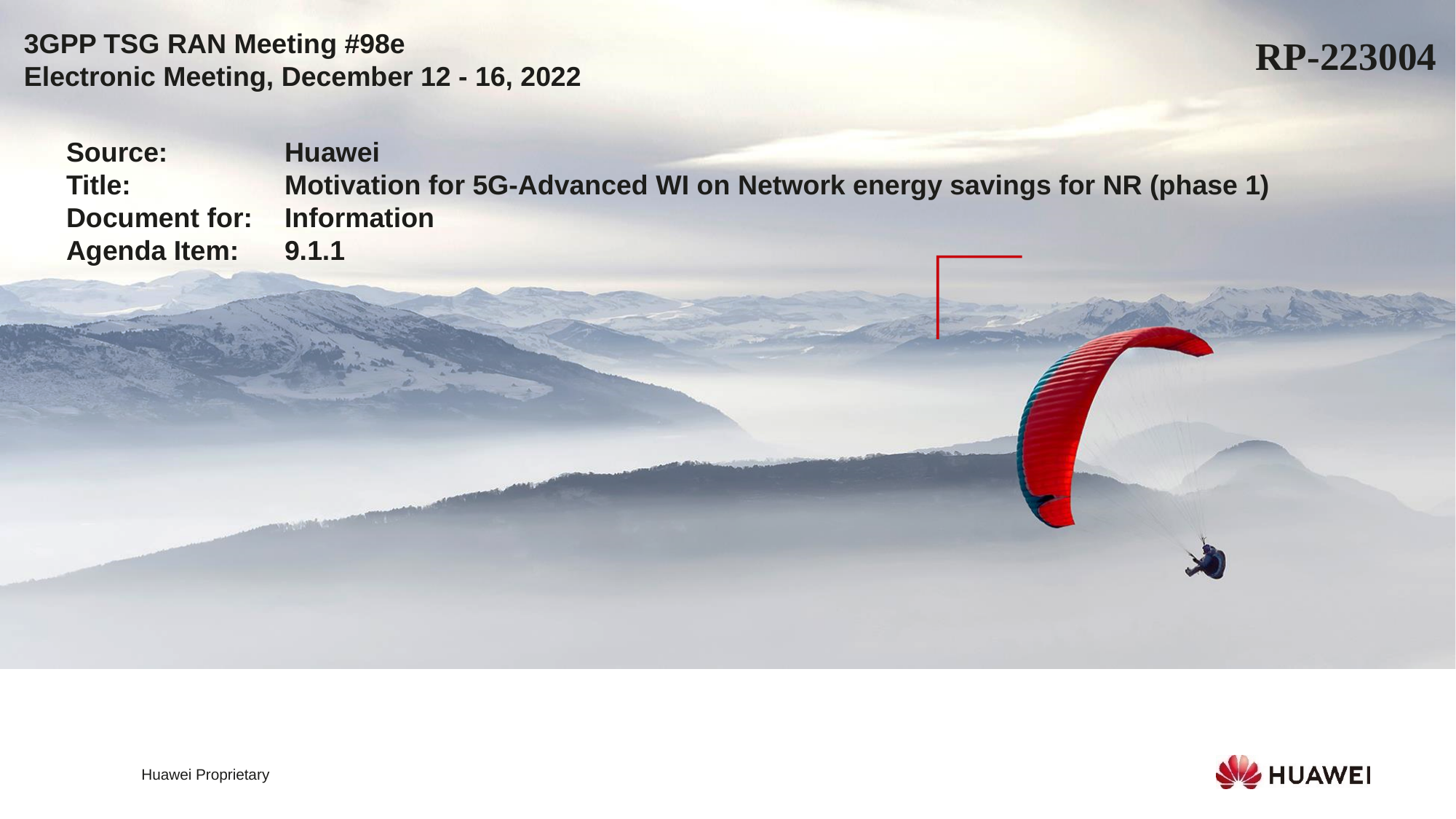

3GPP TSG RAN Meeting #98e
Electronic Meeting, December 12 - 16, 2022
RP-223004
Source:		Huawei
Title:		Motivation for 5G-Advanced WI on Network energy savings for NR (phase 1)
Document for:	Information
Agenda Item:	9.1.1